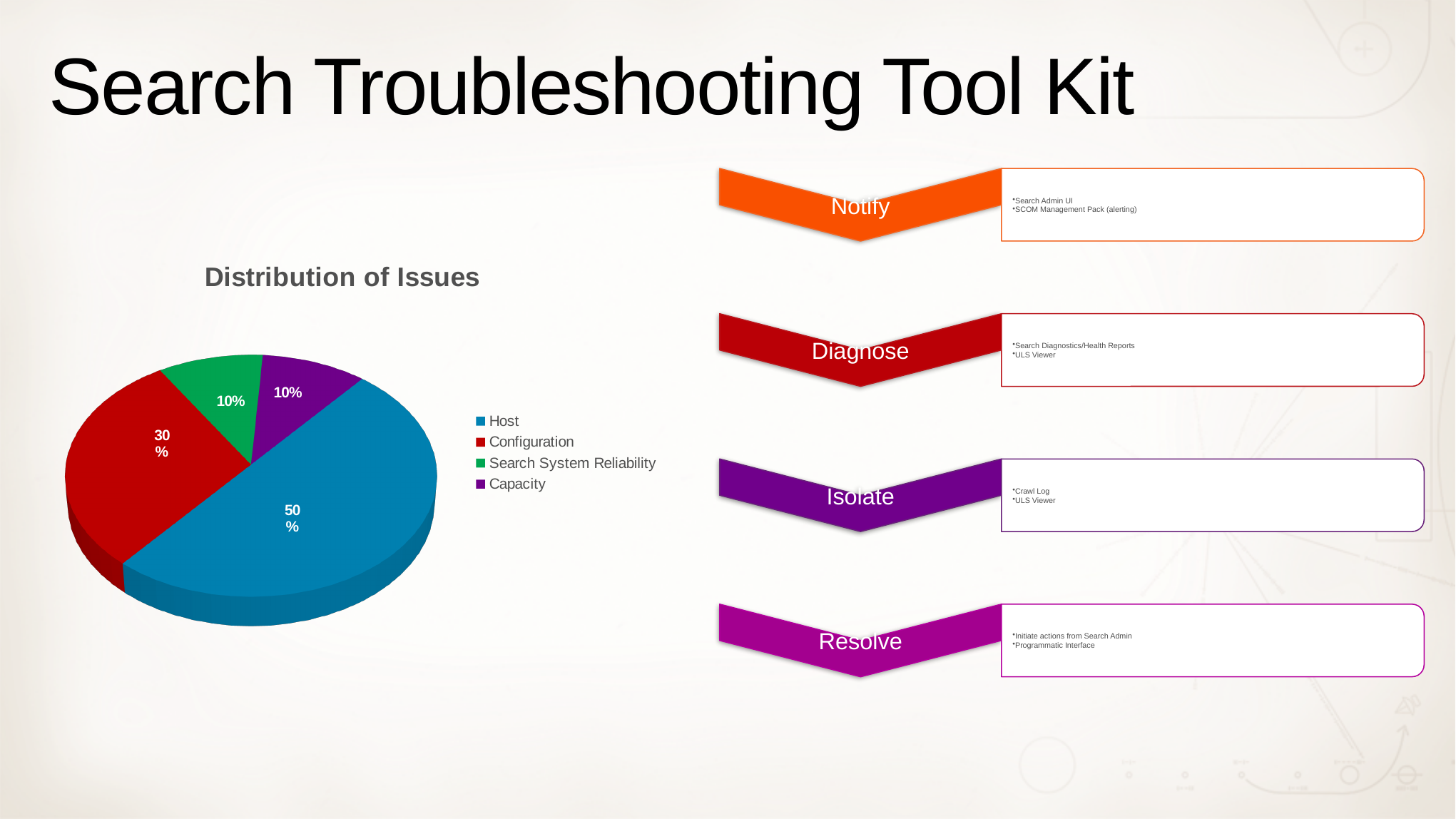

# Search Troubleshooting Tool Kit
Notify
Isolate
Resolve
SCOM Management Pack (alerting)
Diagnose
Search Diagnostics/Health Reports
Initiate actions from Search Admin
Search Admin UI
Crawl Log
Programmatic Interface
ULS Viewer
ULS Viewer

[unsupported chart]